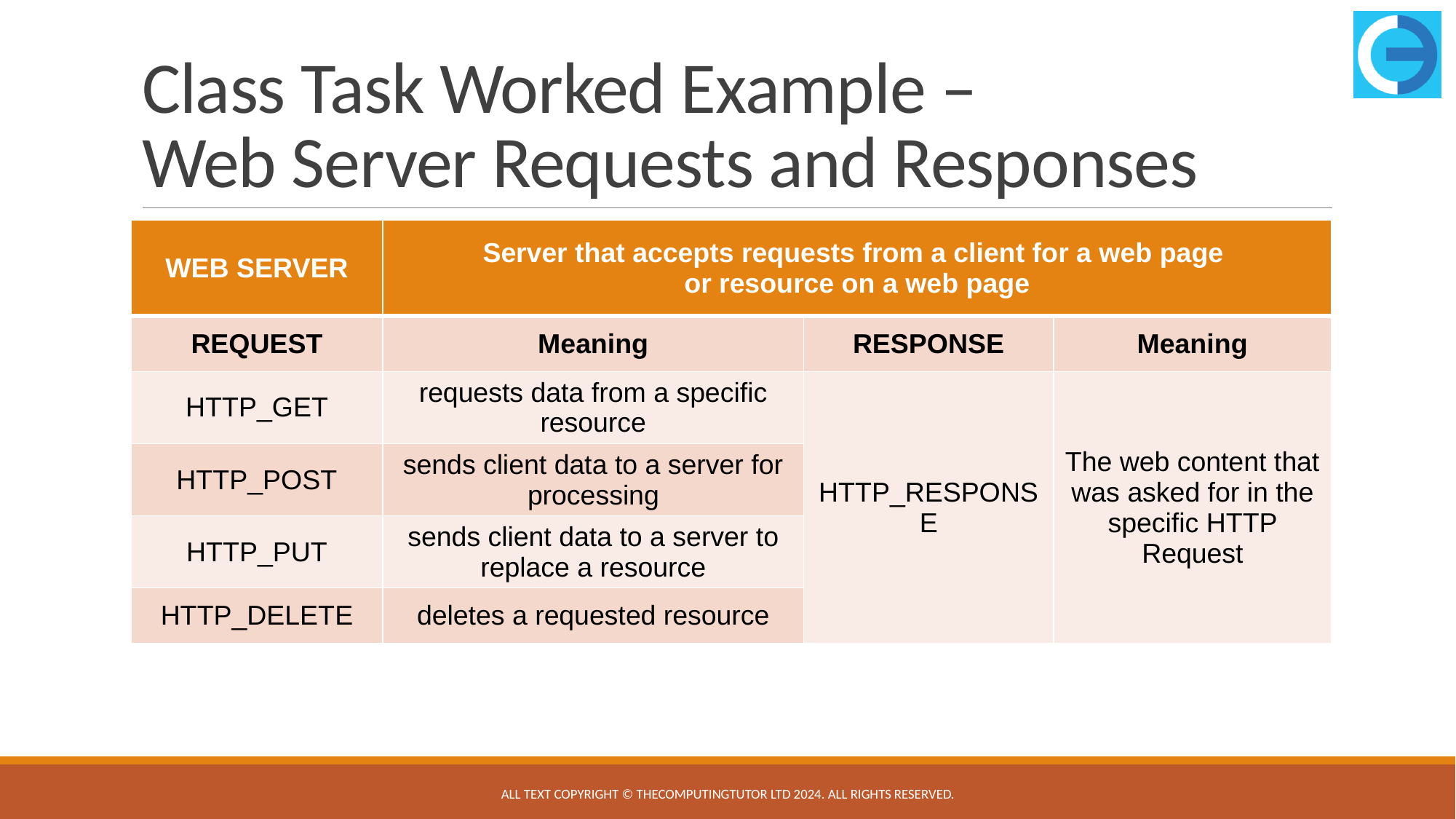

# Class Task Worked Example – Web Server Requests and Responses
| WEB SERVER | Server that accepts requests from a client for a web page or resource on a web page |  |  |
| --- | --- | --- | --- |
| REQUEST | Meaning | RESPONSE | Meaning |
| HTTP\_GET | requests data from a specific resource | HTTP\_RESPONSE | The web content that was asked for in the specific HTTP Request |
| HTTP\_POST | sends client data to a server for processing |  |  |
| HTTP\_PUT | sends client data to a server to replace a resource |  |  |
| HTTP\_DELETE | deletes a requested resource |  |  |
All text copyright © TheComputingTutor Ltd 2024. All rights Reserved.